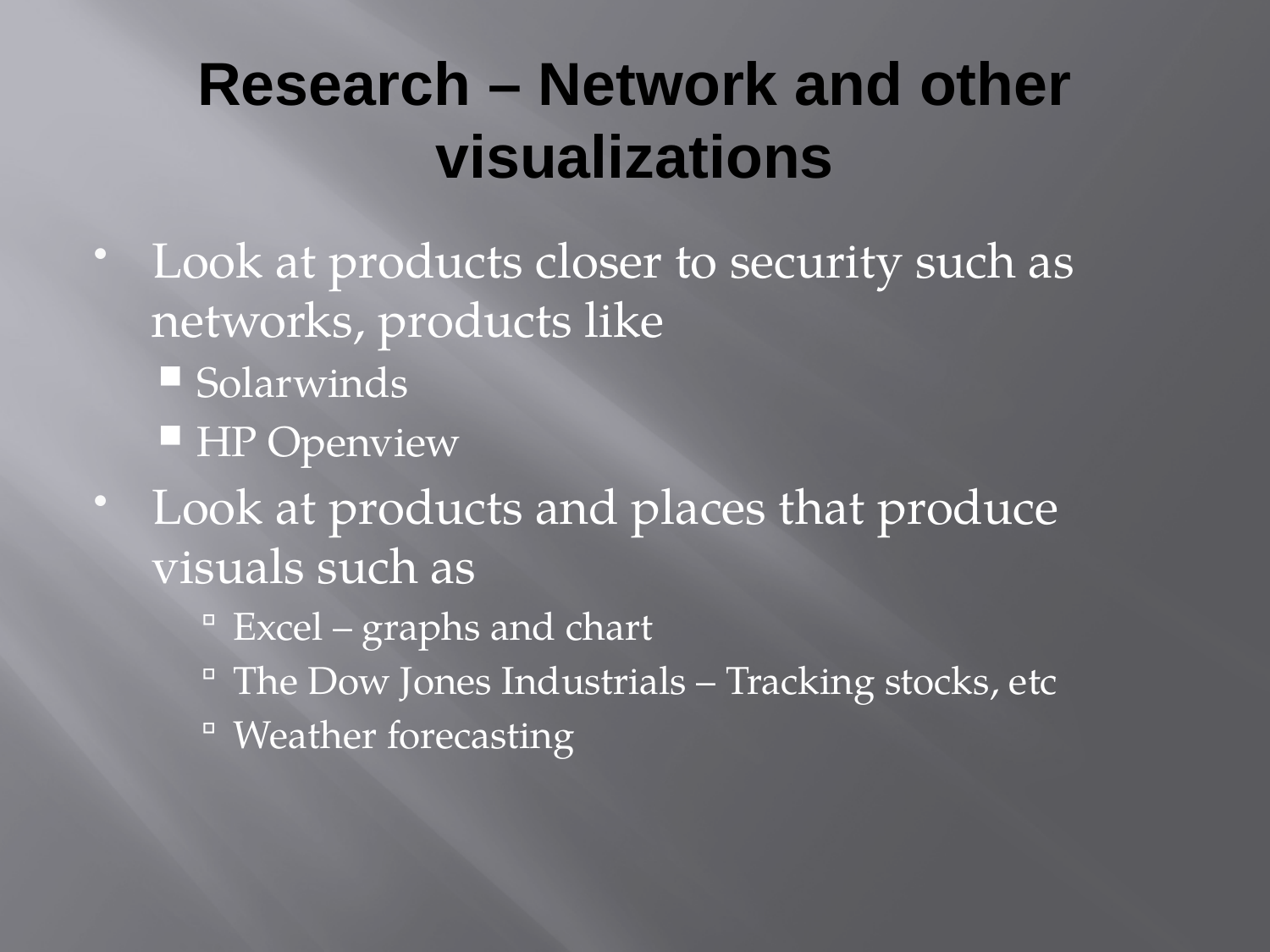

# Research – Network and other visualizations
Look at products closer to security such as networks, products like
Solarwinds
HP Openview
Look at products and places that produce visuals such as
Excel – graphs and chart
The Dow Jones Industrials – Tracking stocks, etc
Weather forecasting